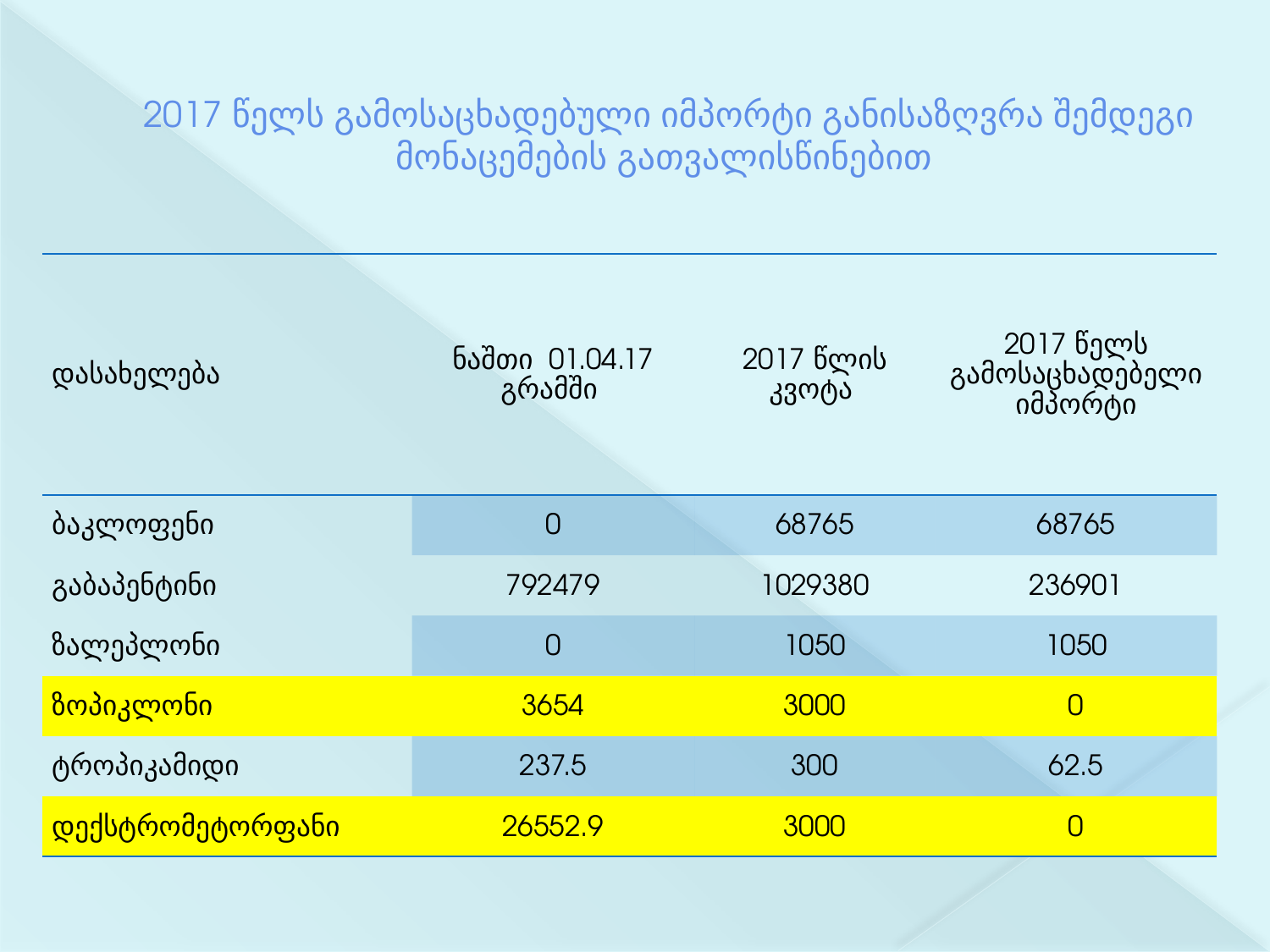

# 2017 წელს გამოსაცხადებული იმპორტი განისაზღვრა შემდეგი მონაცემების გათვალისწინებით
| დასახელება | ნაშთი 01.04.17 გრამში | 2017 წლის კვოტა | 2017 წელს გამოსაცხადებელი იმპორტი |
| --- | --- | --- | --- |
| ბაკლოფენი | 0 | 68765 | 68765 |
| გაბაპენტინი | 792479 | 1029380 | 236901 |
| ზალეპლონი | 0 | 1050 | 1050 |
| ზოპიკლონი | 3654 | 3000 | 0 |
| ტროპიკამიდი | 237.5 | 300 | 62.5 |
| დექსტრომეტორფანი | 26552.9 | 3000 | 0 |